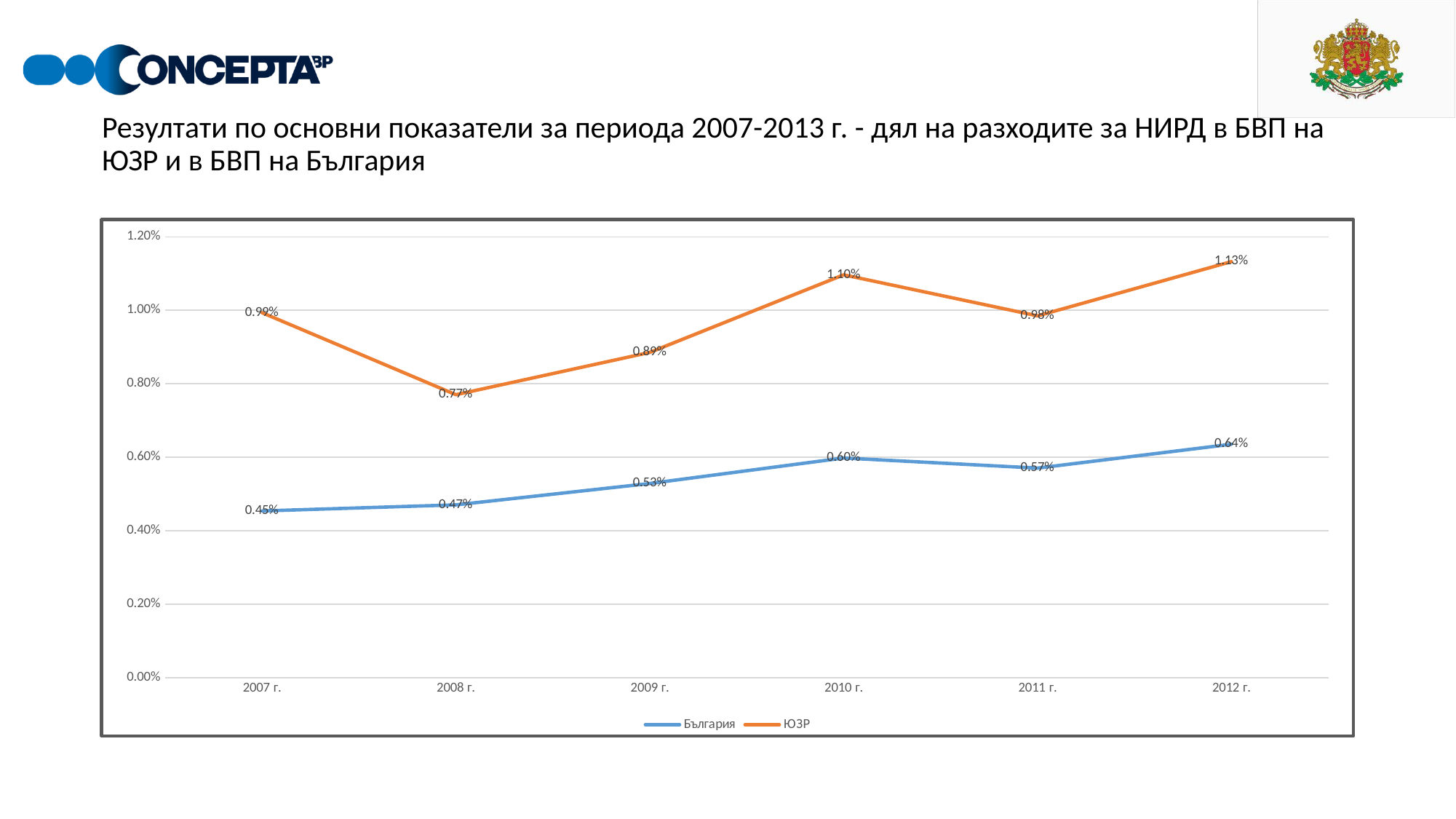

# Резултати по основни показатели за периода 2007-2013 г. - дял на разходите за НИРД в БВП на ЮЗР и в БВП на България

### Chart

| Category | България | ЮЗР |
|---|---|---|
| 2007 г. | 0.004536823075049103 | 0.009934188416641787 |
| 2008 г. | 0.004702429529182258 | 0.007700586236367015 |
| 2009 г. | 0.005284711528314396 | 0.008852878823094705 |
| 2010 г. | 0.005979358497481038 | 0.010964484713281165 |
| 2011 г. | 0.005704127723828681 | 0.009846343213613011 |
| 2012 г. | 0.006353958500804587 | 0.011324419353063685 |